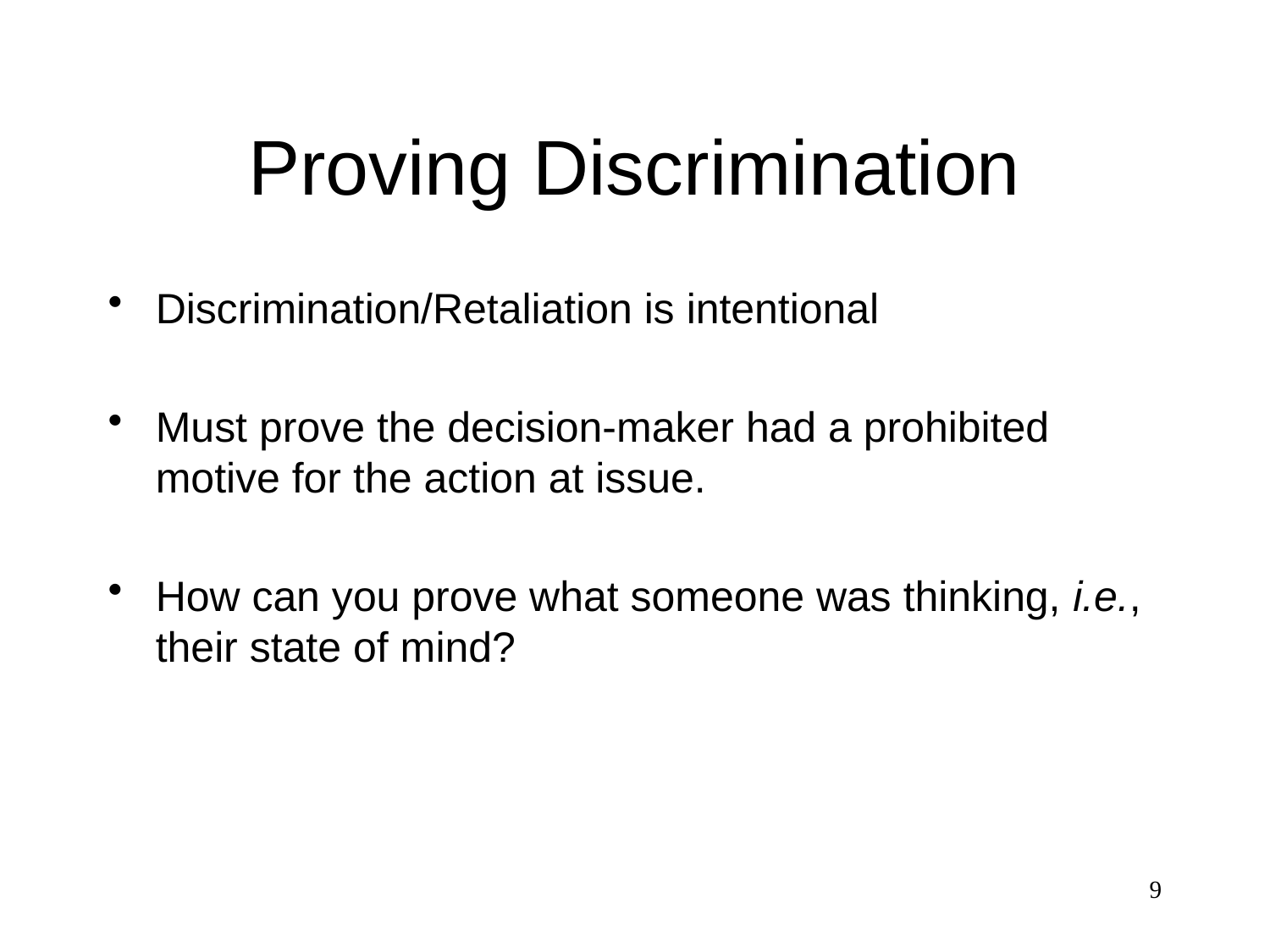

# Proving Discrimination
Discrimination/Retaliation is intentional

Must prove the decision-maker had a prohibited motive for the action at issue.

How can you prove what someone was thinking, i.e., their state of mind?

9